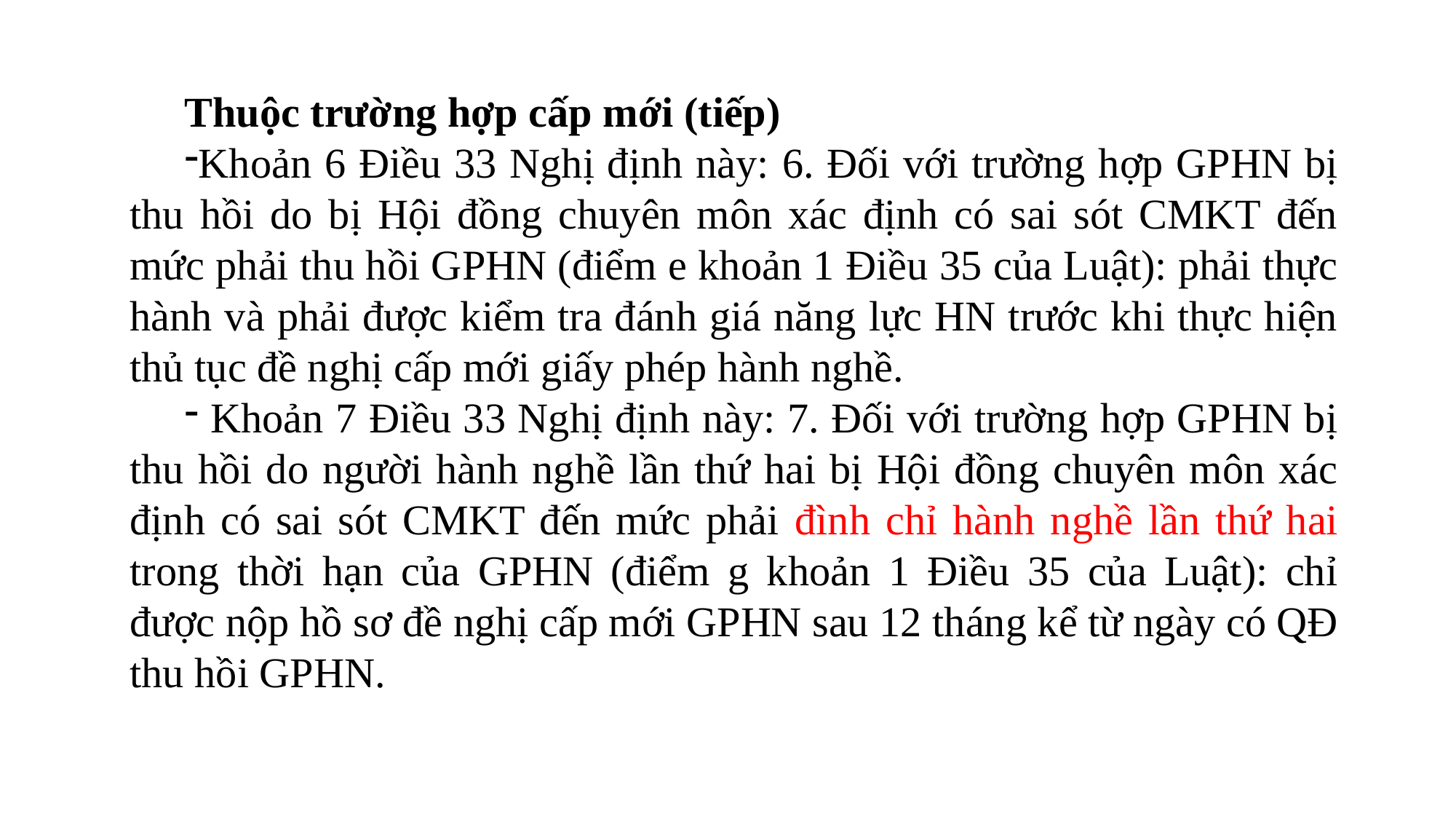

Thuộc trường hợp cấp mới (tiếp)
Khoản 6 Điều 33 Nghị định này: 6. Đối với trường hợp GPHN bị thu hồi do bị Hội đồng chuyên môn xác định có sai sót CMKT đến mức phải thu hồi GPHN (điểm e khoản 1 Điều 35 của Luật): phải thực hành và phải được kiểm tra đánh giá năng lực HN trước khi thực hiện thủ tục đề nghị cấp mới giấy phép hành nghề.
 Khoản 7 Điều 33 Nghị định này: 7. Đối với trường hợp GPHN bị thu hồi do người hành nghề lần thứ hai bị Hội đồng chuyên môn xác định có sai sót CMKT đến mức phải đình chỉ hành nghề lần thứ hai trong thời hạn của GPHN (điểm g khoản 1 Điều 35 của Luật): chỉ được nộp hồ sơ đề nghị cấp mới GPHN sau 12 tháng kể từ ngày có QĐ thu hồi GPHN.